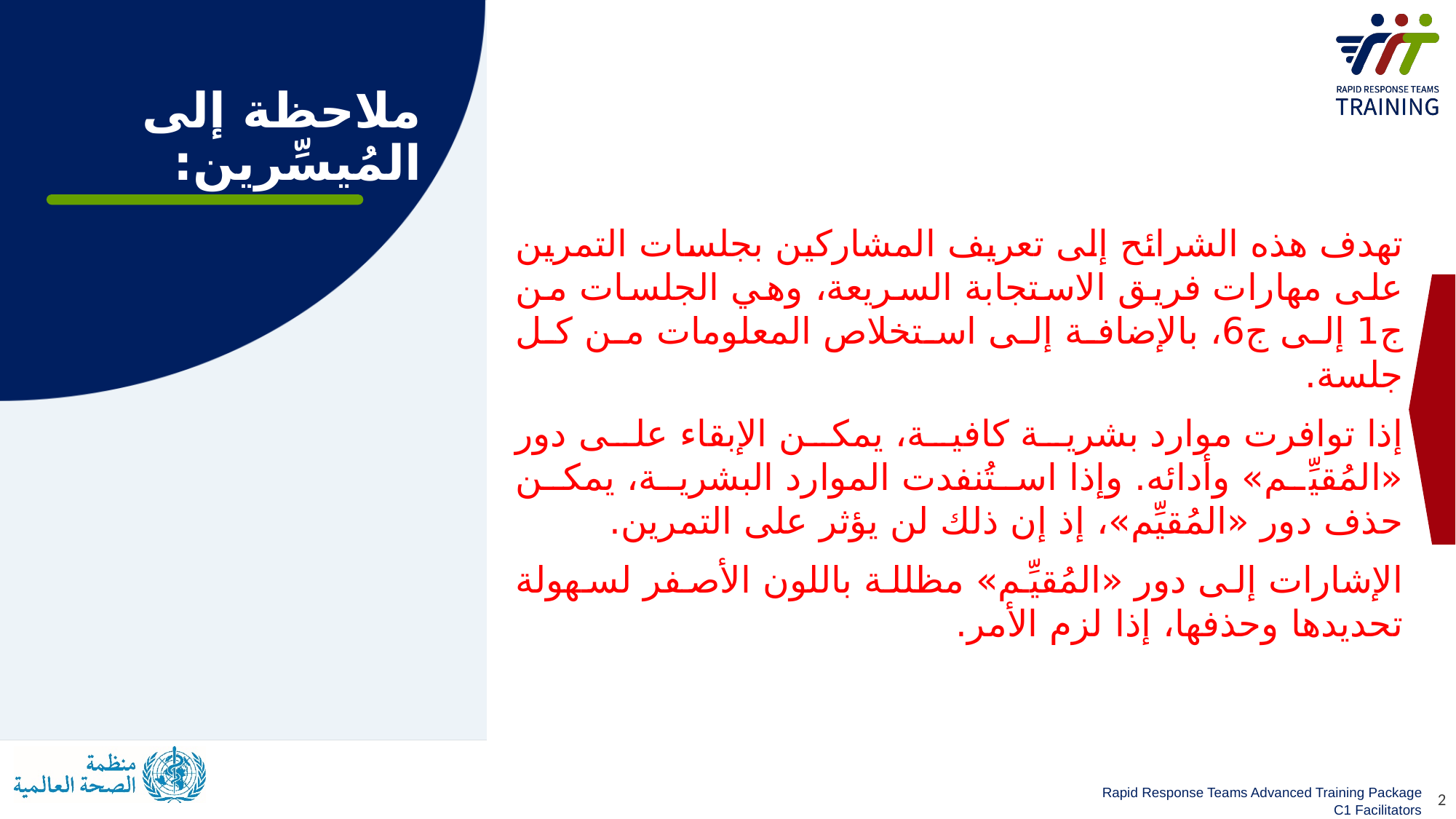

# ملاحظة إلى المُيسِّرين:
تهدف هذه الشرائح إلى تعريف المشاركين بجلسات التمرين على مهارات فريق الاستجابة السريعة، وهي الجلسات من ج1 إلى ج6، بالإضافة إلى استخلاص المعلومات من كل جلسة.
إذا توافرت موارد بشرية كافية، يمكن الإبقاء على دور «المُقيِّم» وأدائه. وإذا استُنفدت الموارد البشرية، يمكن حذف دور «المُقيِّم»، إذ إن ذلك لن يؤثر على التمرين.
الإشارات إلى دور «المُقيِّم» مظللة باللون الأصفر لسهولة تحديدها وحذفها، إذا لزم الأمر.